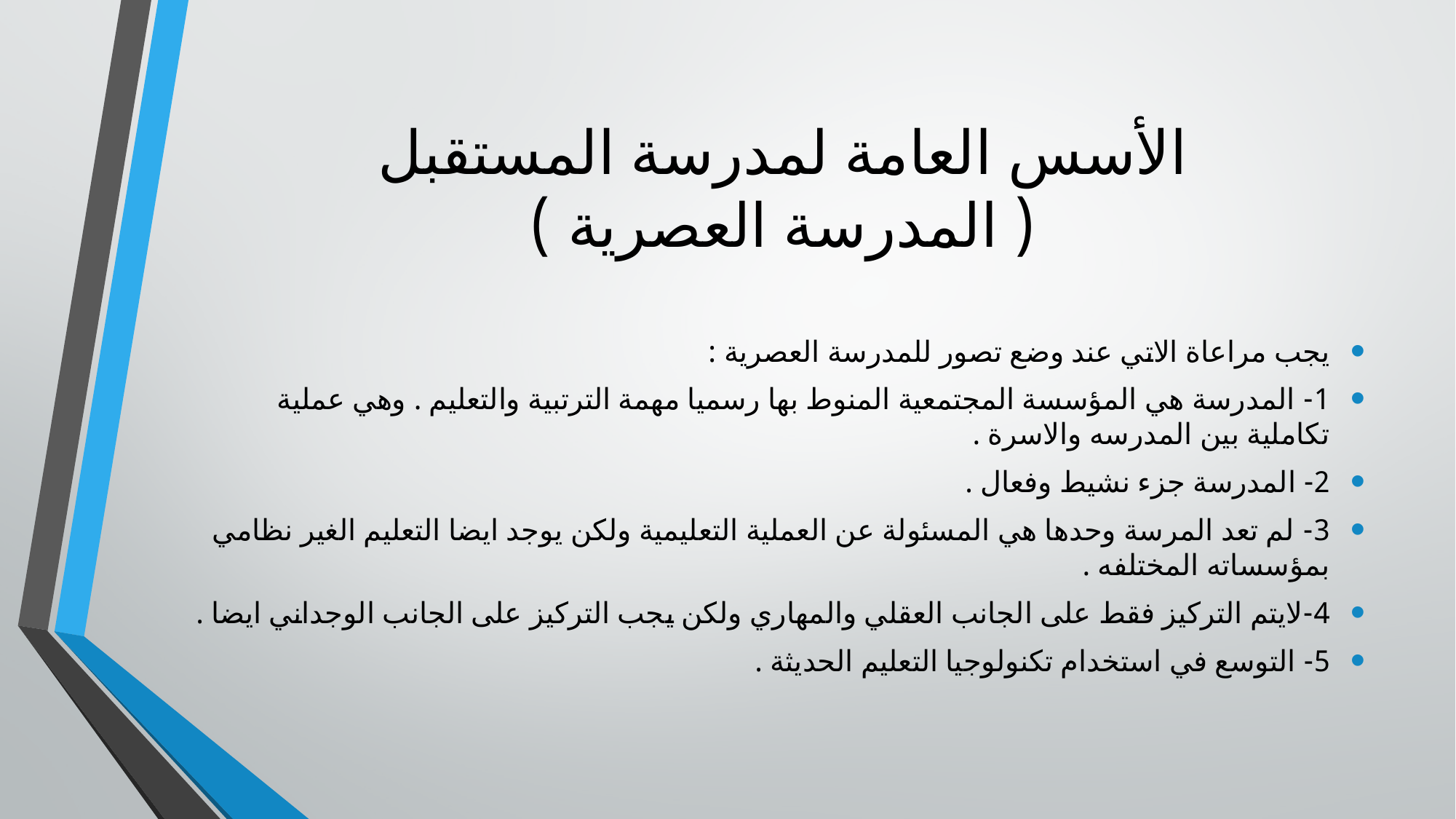

# الأسس العامة لمدرسة المستقبل ( المدرسة العصرية )
يجب مراعاة الاتي عند وضع تصور للمدرسة العصرية :
1- المدرسة هي المؤسسة المجتمعية المنوط بها رسميا مهمة الترتبية والتعليم . وهي عملية تكاملية بين المدرسه والاسرة .
2- المدرسة جزء نشيط وفعال .
3- لم تعد المرسة وحدها هي المسئولة عن العملية التعليمية ولكن يوجد ايضا التعليم الغير نظامي بمؤسساته المختلفه .
4-لايتم التركيز فقط على الجانب العقلي والمهاري ولكن يجب التركيز على الجانب الوجداني ايضا .
5- التوسع في استخدام تكنولوجيا التعليم الحديثة .